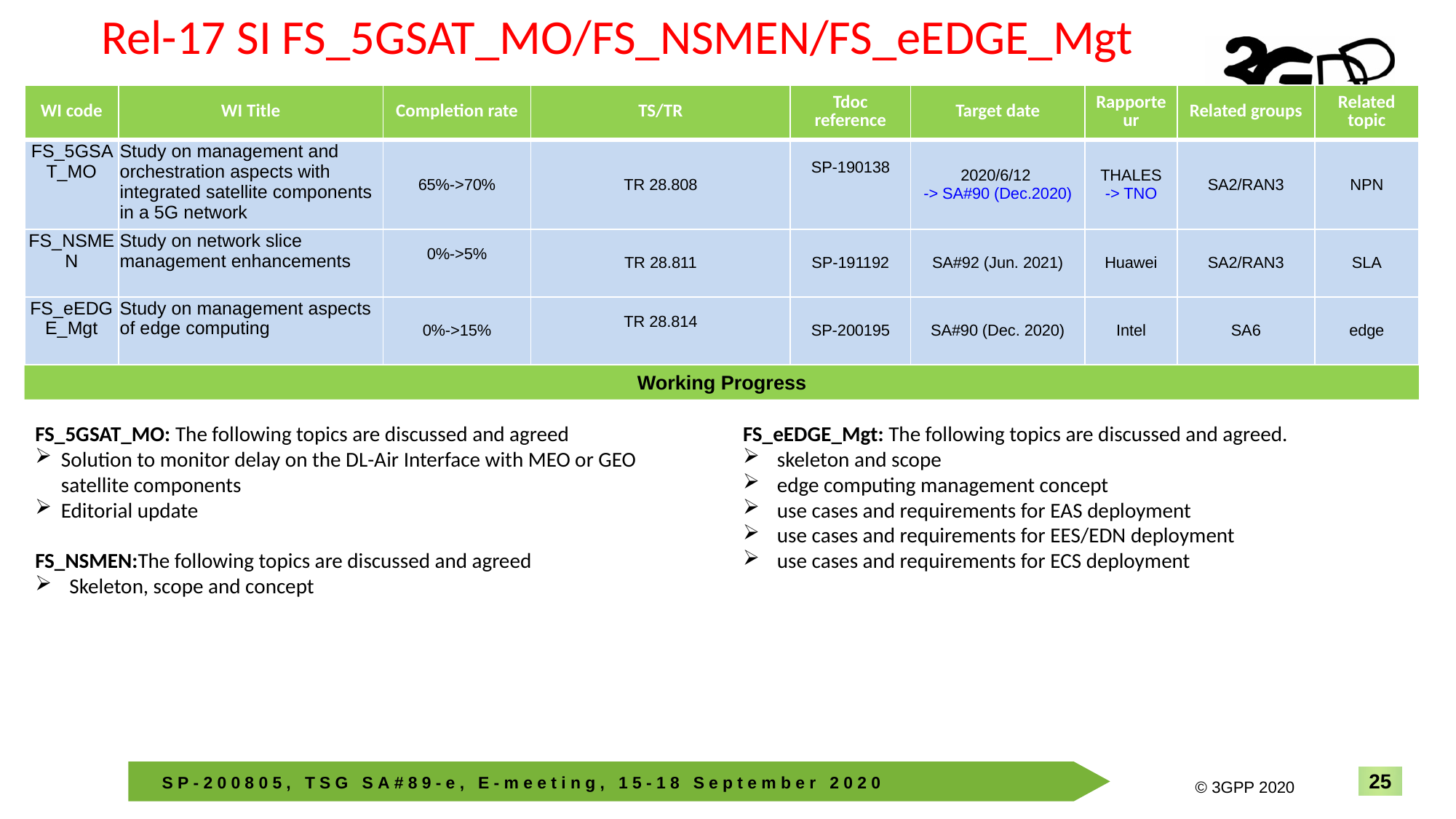

Rel-17 SI FS_5GSAT_MO/FS_NSMEN/FS_eEDGE_Mgt
| WI code | WI Title | Completion rate | TS/TR | Tdoc reference | Target date | Rapporteur | Related groups | Related topic |
| --- | --- | --- | --- | --- | --- | --- | --- | --- |
| FS\_5GSAT\_MO | Study on management and orchestration aspects with integrated satellite components in a 5G network | 65%->70% | TR 28.808 | SP-190138 | 2020/6/12 -> SA#90 (Dec.2020) | THALES -> TNO | SA2/RAN3 | NPN |
| FS\_NSMEN | Study on network slice management enhancements | 0%->5% | TR 28.811 | SP-191192 | SA#92 (Jun. 2021) | Huawei | SA2/RAN3 | SLA |
| FS\_eEDGE\_Mgt | Study on management aspects of edge computing | 0%->15% | TR 28.814 | SP-200195 | SA#90 (Dec. 2020) | Intel | SA6 | edge |
Working Progress
FS_5GSAT_MO: The following topics are discussed and agreed
Solution to monitor delay on the DL-Air Interface with MEO or GEO satellite components
Editorial update

FS_NSMEN:The following topics are discussed and agreed
Skeleton, scope and concept

FS_eEDGE_Mgt: The following topics are discussed and agreed.
skeleton and scope
edge computing management concept
use cases and requirements for EAS deployment
use cases and requirements for EES/EDN deployment
use cases and requirements for ECS deployment